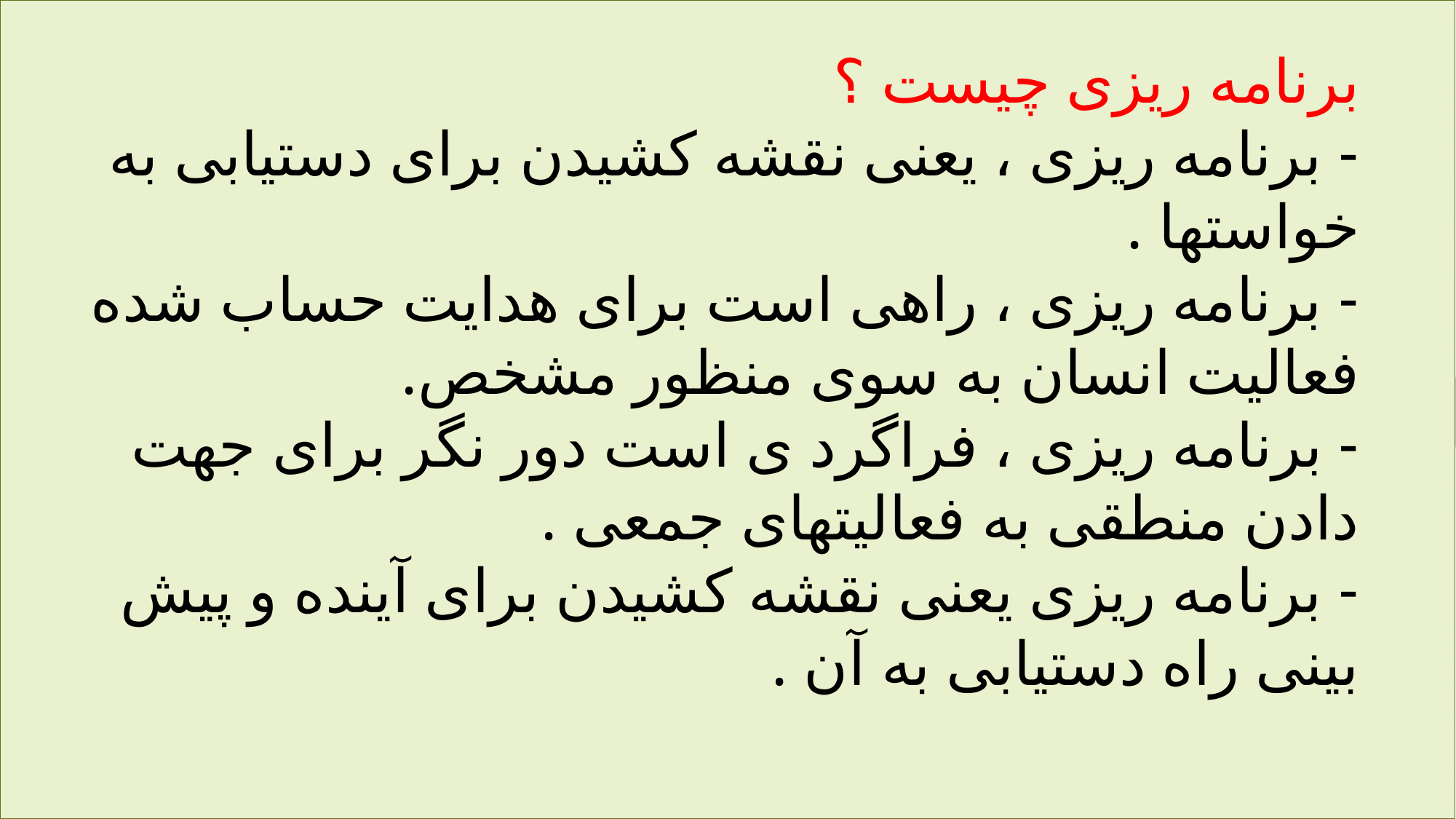

برنامه ریزی چیست ؟
- برنامه ریزی ، یعنی نقشه کشیدن برای دستیابی به خواستها .
- برنامه ریزی ، راهی است برای هدایت حساب شده فعالیت انسان به سوی منظور مشخص.
- برنامه ریزی ، فراگرد ی است دور نگر برای جهت دادن منطقی به فعالیتهای جمعی .
- برنامه ریزی یعنی نقشه کشیدن برای آینده و پیش بینی راه دستیابی به آن .